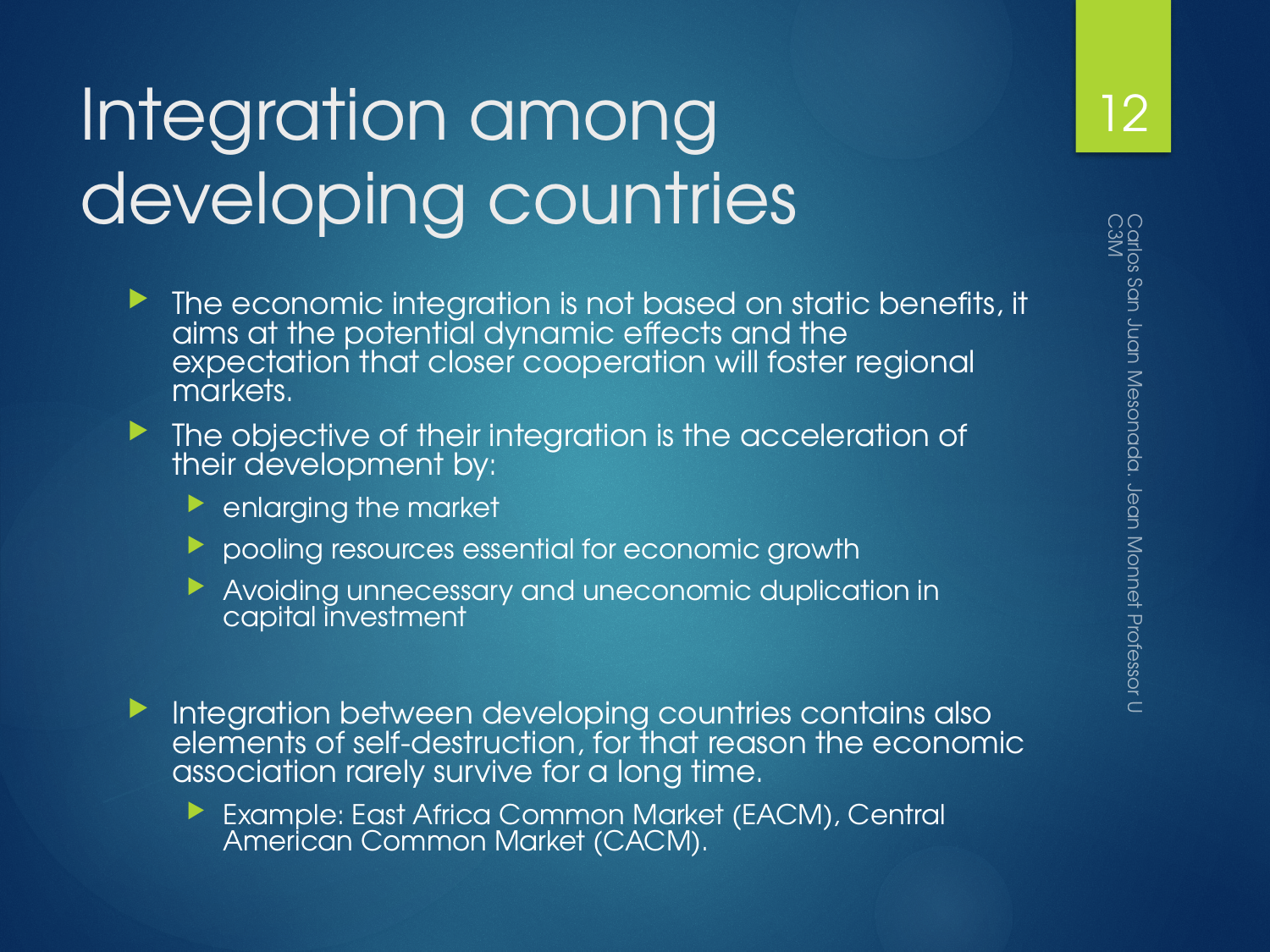

12
# Integration among developing countries
The economic integration is not based on static benefits, it aims at the potential dynamic effects and the expectation that closer cooperation will foster regional markets.
The objective of their integration is the acceleration of their development by:
enlarging the market
pooling resources essential for economic growth
Avoiding unnecessary and uneconomic duplication in capital investment

Integration between developing countries contains also elements of self-destruction, for that reason the economic association rarely survive for a long time.
Example: East Africa Common Market (EACM), Central American Common Market (CACM).
Carlos San Juan Mesonada. Jean Monnet Professor UC3M